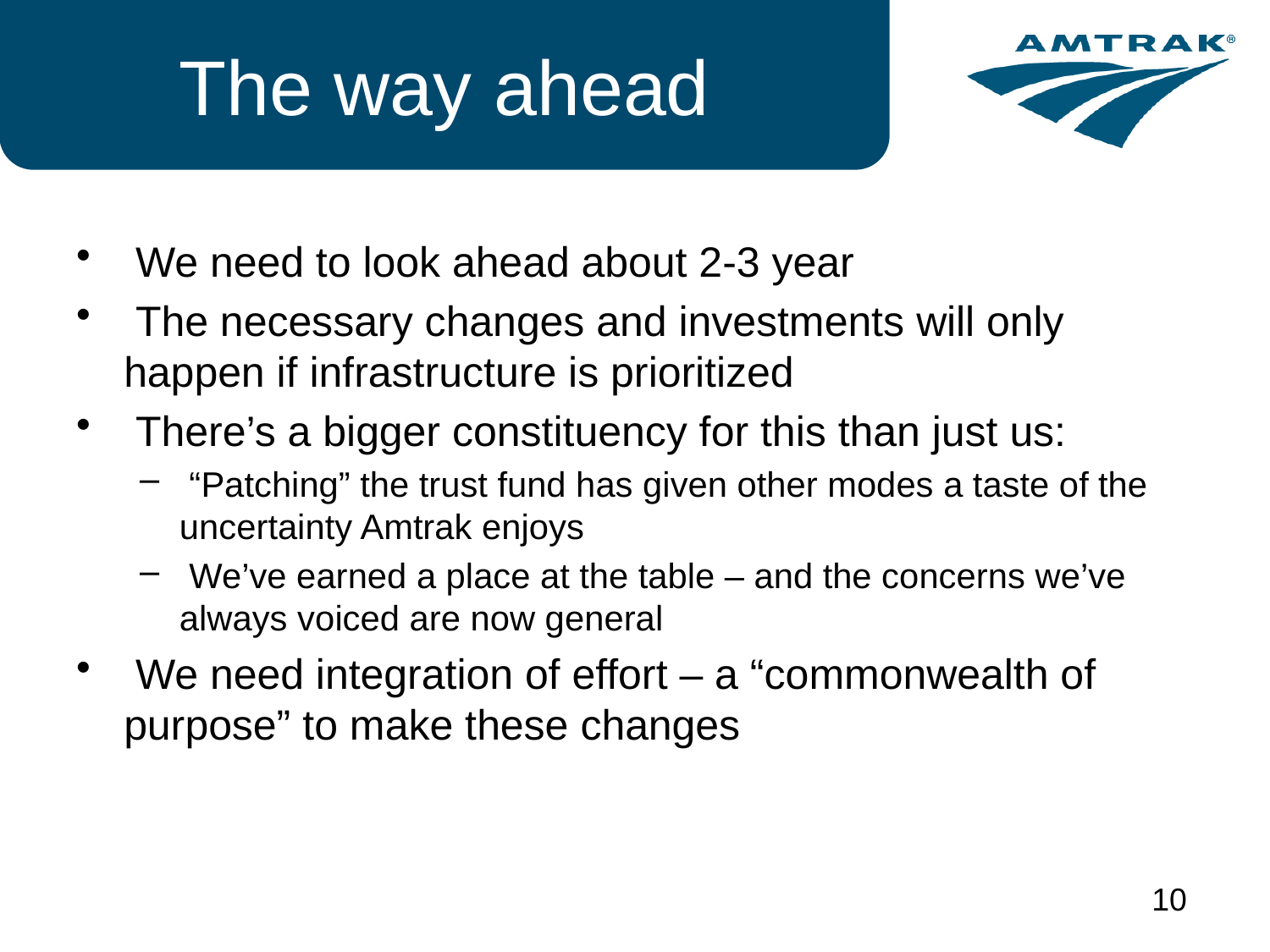

# The way ahead
 We need to look ahead about 2-3 year
 The necessary changes and investments will only happen if infrastructure is prioritized
 There’s a bigger constituency for this than just us:
 “Patching” the trust fund has given other modes a taste of the uncertainty Amtrak enjoys
 We’ve earned a place at the table – and the concerns we’ve always voiced are now general
 We need integration of effort – a “commonwealth of purpose” to make these changes